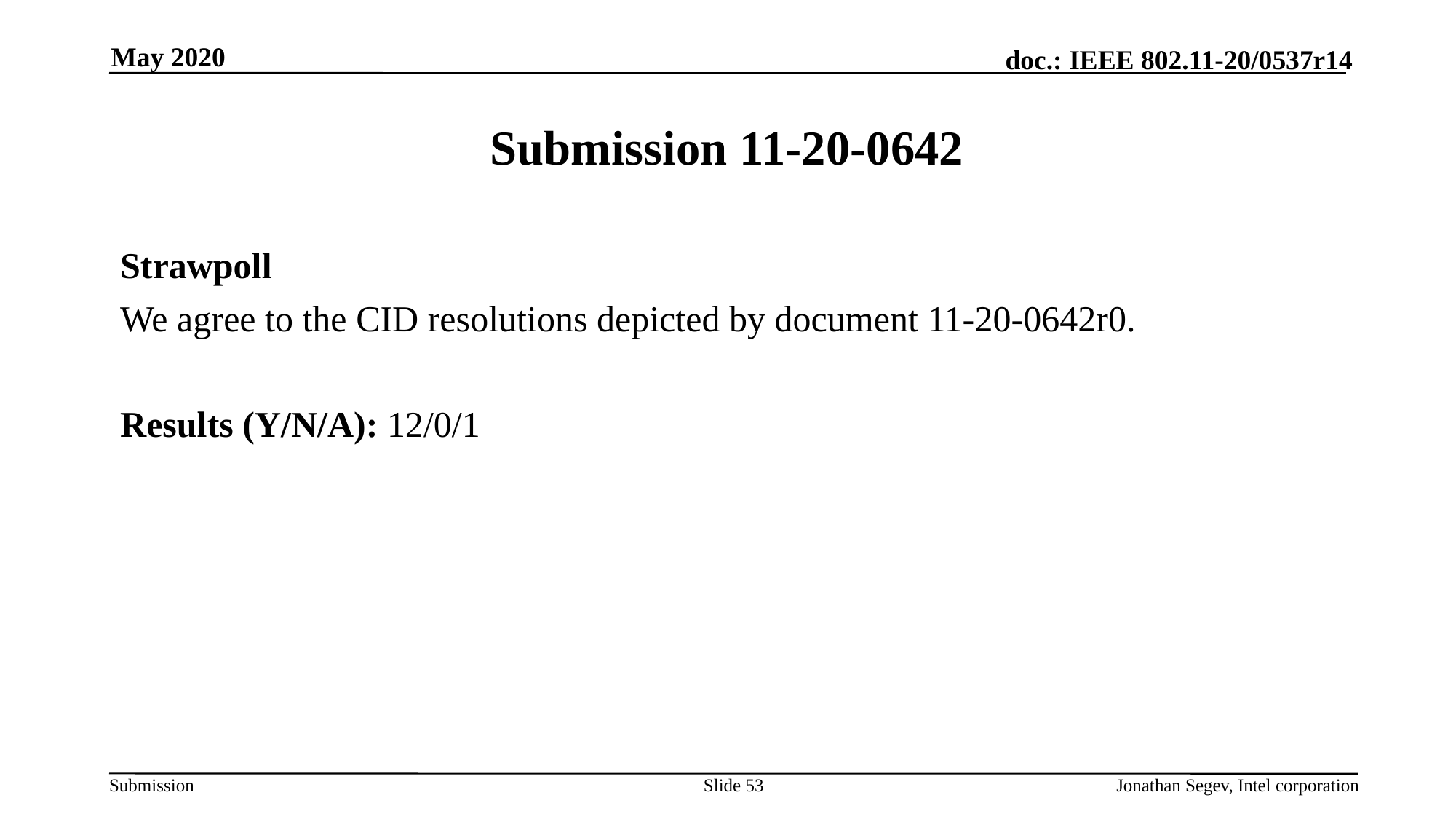

May 2020
# Submission 11-20-0642
Strawpoll
We agree to the CID resolutions depicted by document 11-20-0642r0.

Results (Y/N/A): 12/0/1
Slide 53
Jonathan Segev, Intel corporation